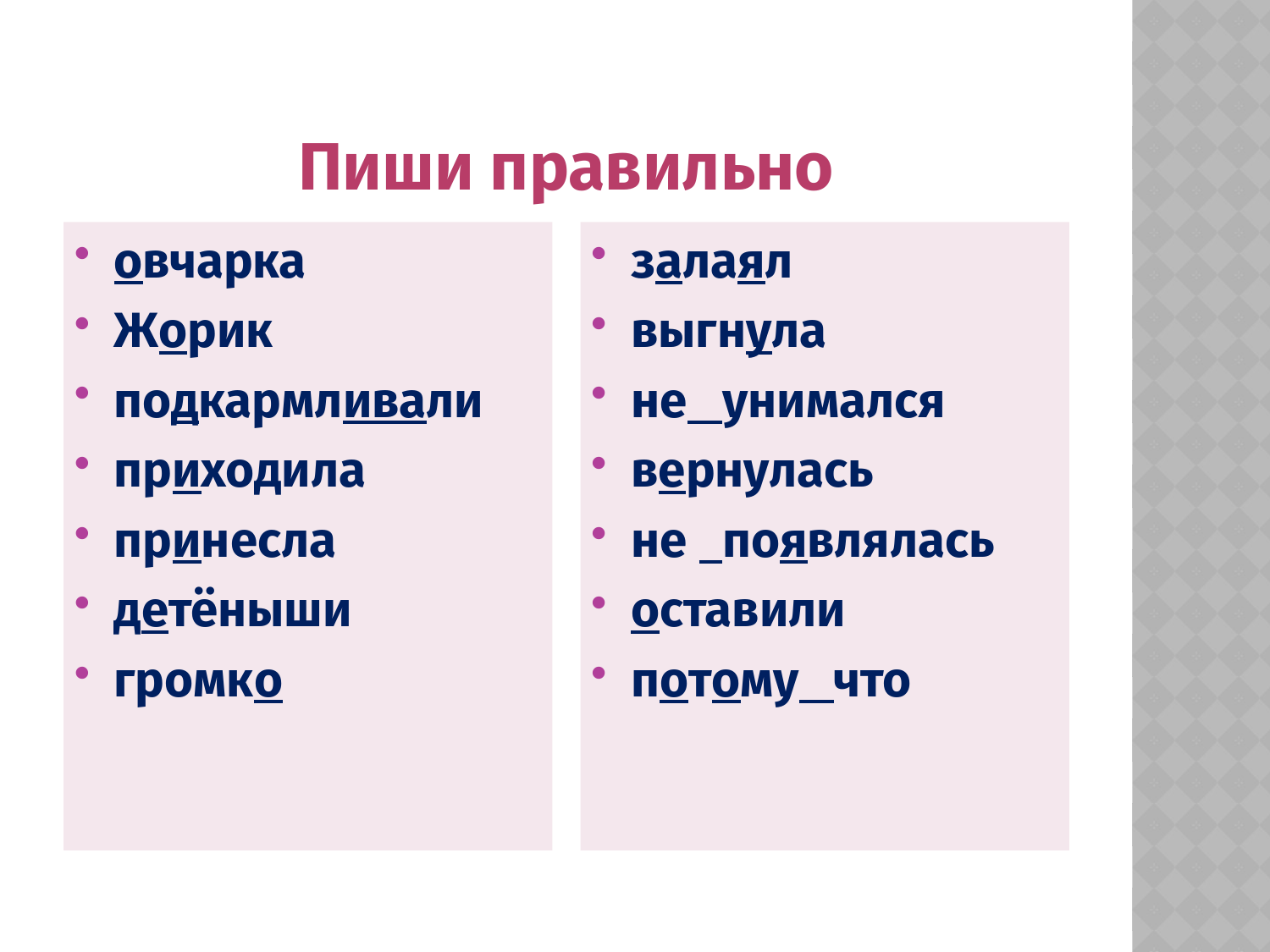

# Пиши правильно
овчарка
Жорик
подкармливали
приходила
принесла
детёныши
громко
залаял
выгнула
не   унимался
вернулась
не   появлялась
оставили
потому   что